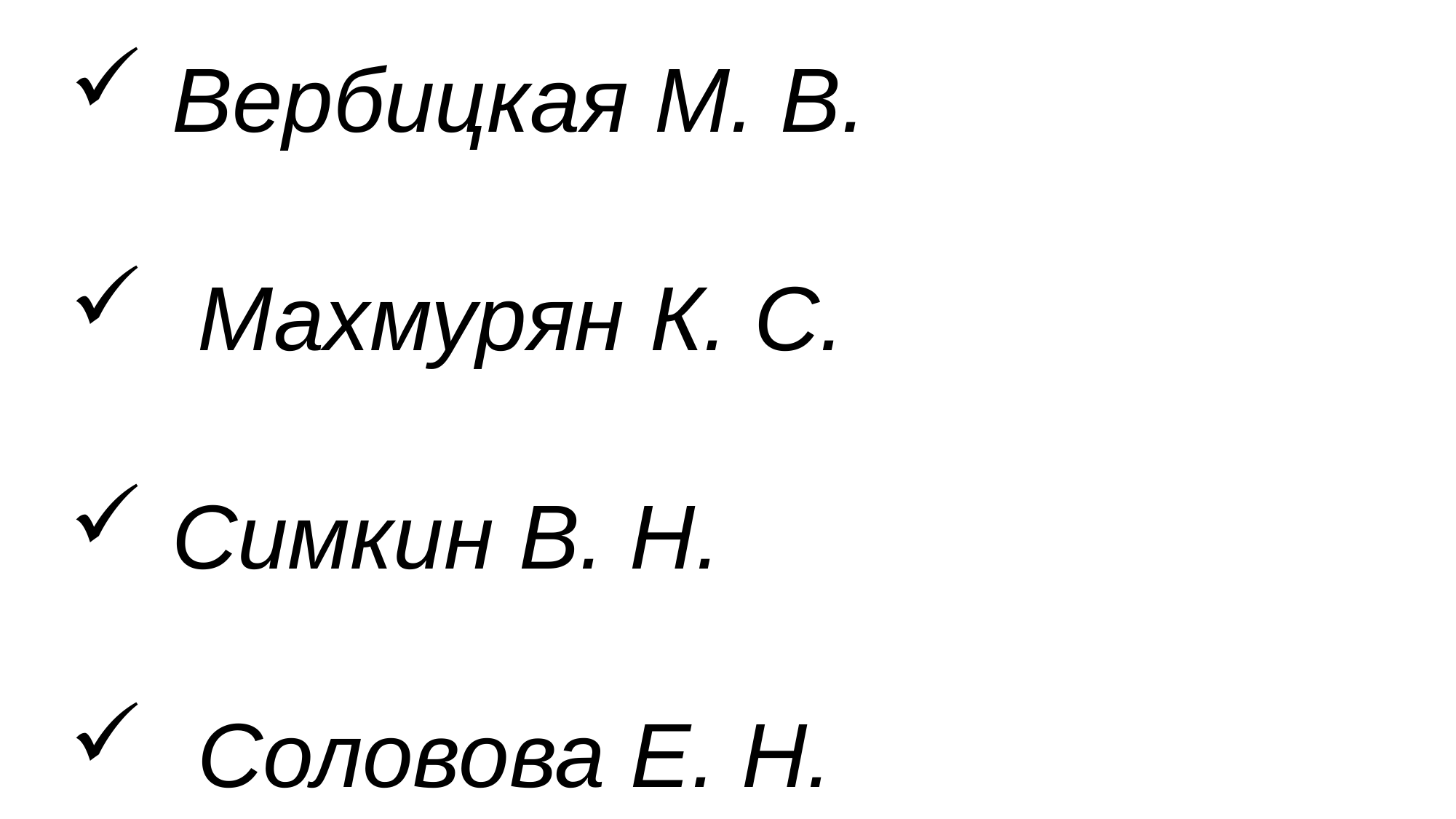

Вербицкая М. В.

 Махмурян К. С.

Симкин В. Н.

 Соловова Е. Н.